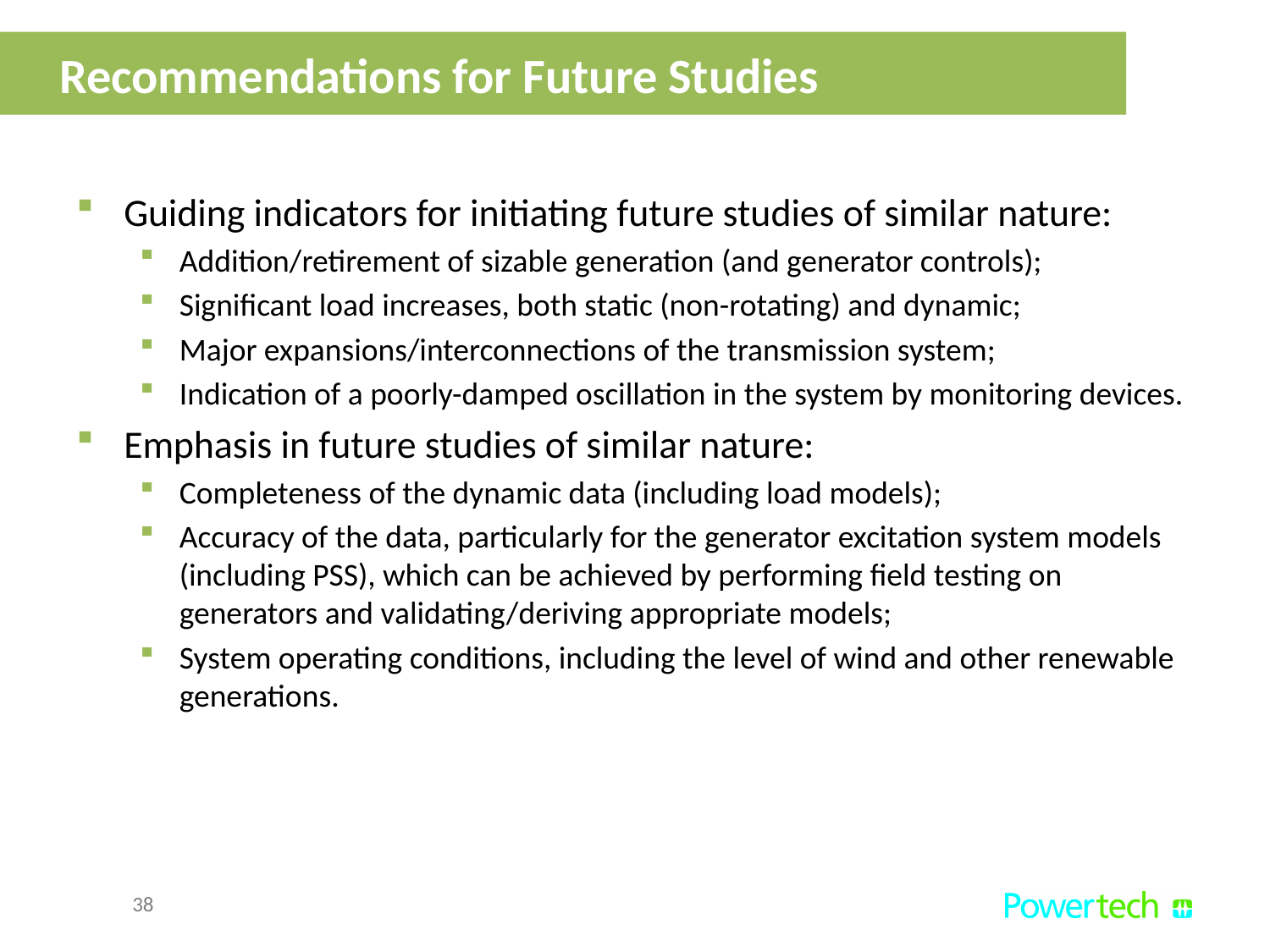

Recommendations for Future Studies
Guiding indicators for initiating future studies of similar nature:
Addition/retirement of sizable generation (and generator controls);
Significant load increases, both static (non-rotating) and dynamic;
Major expansions/interconnections of the transmission system;
Indication of a poorly-damped oscillation in the system by monitoring devices.
Emphasis in future studies of similar nature:
Completeness of the dynamic data (including load models);
Accuracy of the data, particularly for the generator excitation system models (including PSS), which can be achieved by performing field testing on generators and validating/deriving appropriate models;
System operating conditions, including the level of wind and other renewable generations.
38